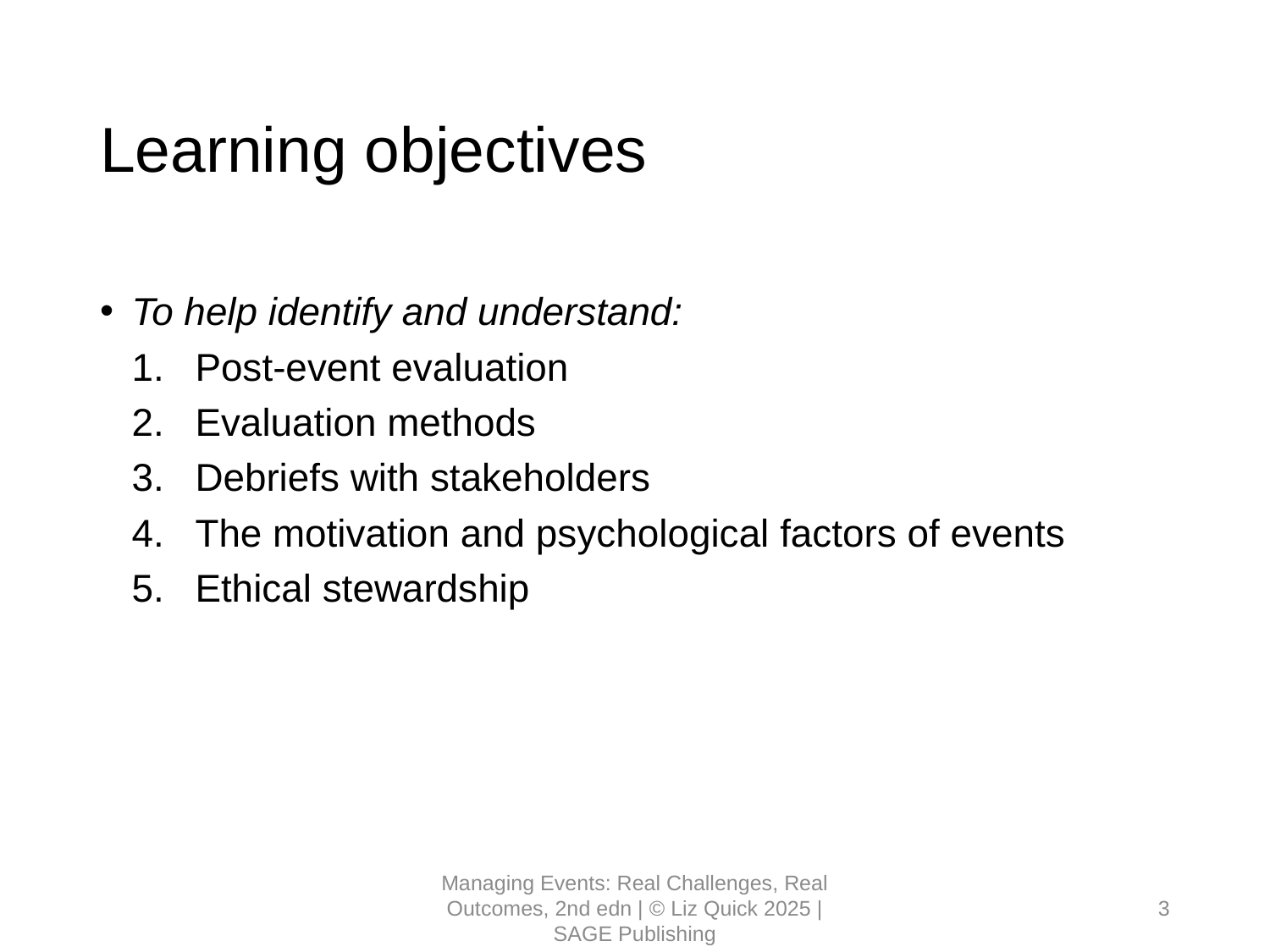

# Learning objectives
To help identify and understand:
Post-event evaluation
Evaluation methods
Debriefs with stakeholders
The motivation and psychological factors of events
Ethical stewardship
Managing Events: Real Challenges, Real Outcomes, 2nd edn | © Liz Quick 2025 | SAGE Publishing
3